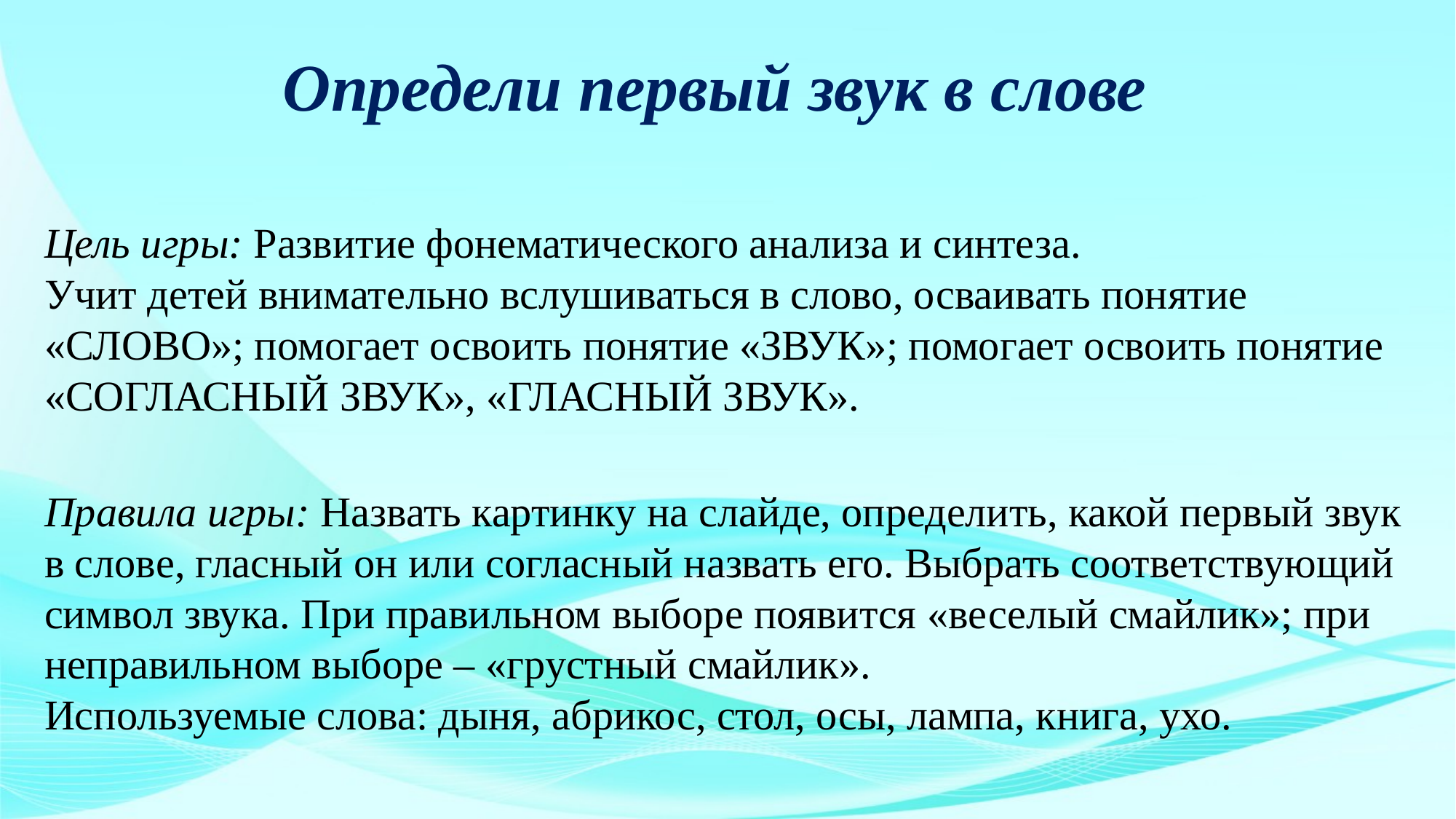

Определи первый звук в слове
Цель игры: Развитие фонематического анализа и синтеза.
Учит детей внимательно вслушиваться в слово, осваивать понятие «СЛОВО»; помогает освоить понятие «ЗВУК»; помогает освоить понятие «СОГЛАСНЫЙ ЗВУК», «ГЛАСНЫЙ ЗВУК».
Правила игры: Назвать картинку на слайде, определить, какой первый звук в слове, гласный он или согласный назвать его. Выбрать соответствующий символ звука. При правильном выборе появится «веселый смайлик»; при неправильном выборе – «грустный смайлик».
Используемые слова: дыня, абрикос, стол, осы, лампа, книга, ухо.